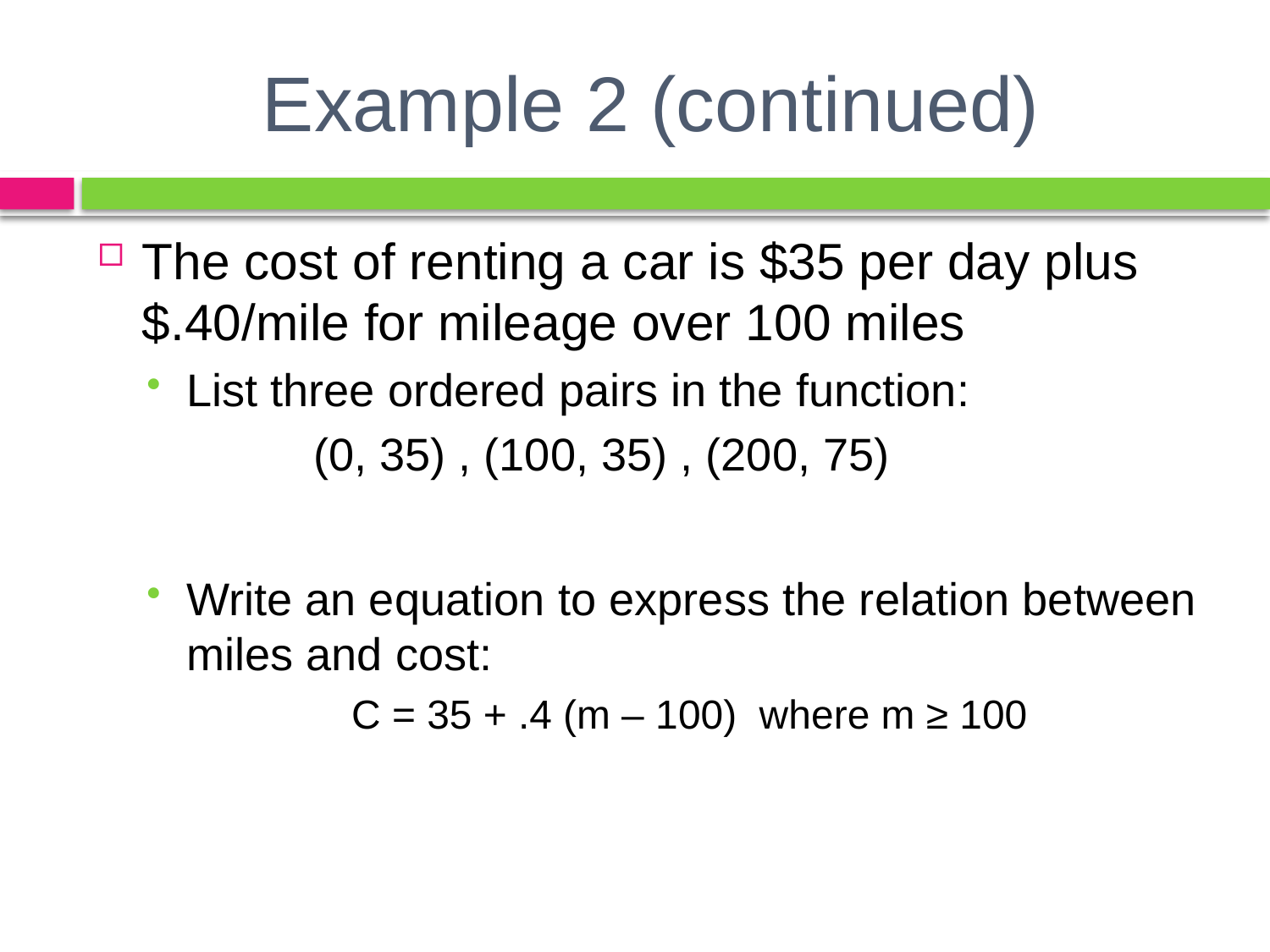

# Example 2 (continued)
The cost of renting a car is $35 per day plus $.40/mile for mileage over 100 miles
List three ordered pairs in the function:
		(0, 35) , (100, 35) , (200, 75)

Write an equation to express the relation between miles and cost:
		C = 35 + .4 (m – 100)  where m ≥ 100